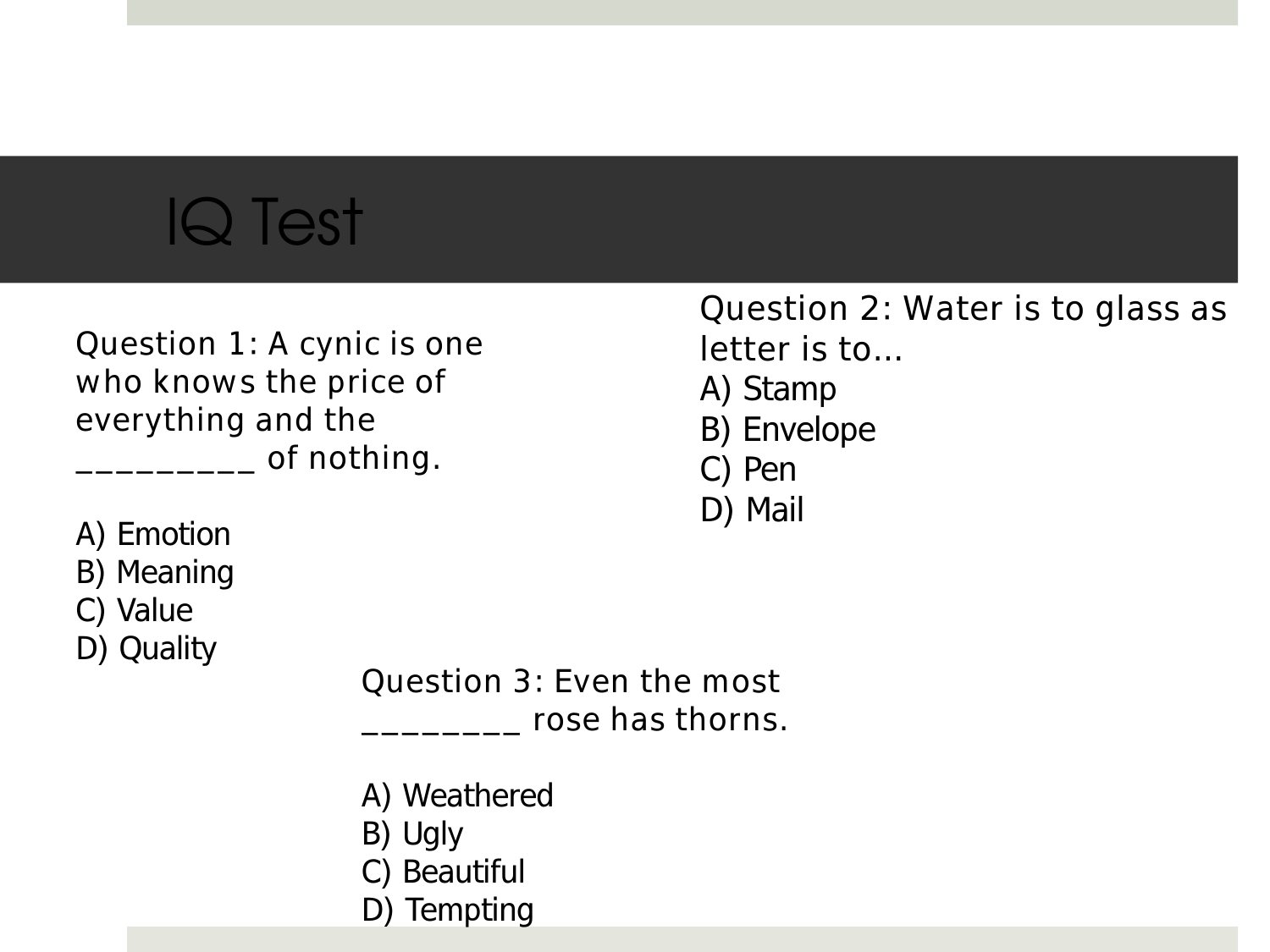

# IQ Test
Question 1: A cynic is one who knows the price of everything and the _________ of nothing.
A) Emotion
B) Meaning
C) Value
D) Quality

Question 2: Water is to glass as letter is to...
A) Stamp
B) Envelope
C) Pen
D) Mail

Question 3: Even the most ________ rose has thorns.
A) Weathered
B) Ugly
C) Beautiful
D) Tempting